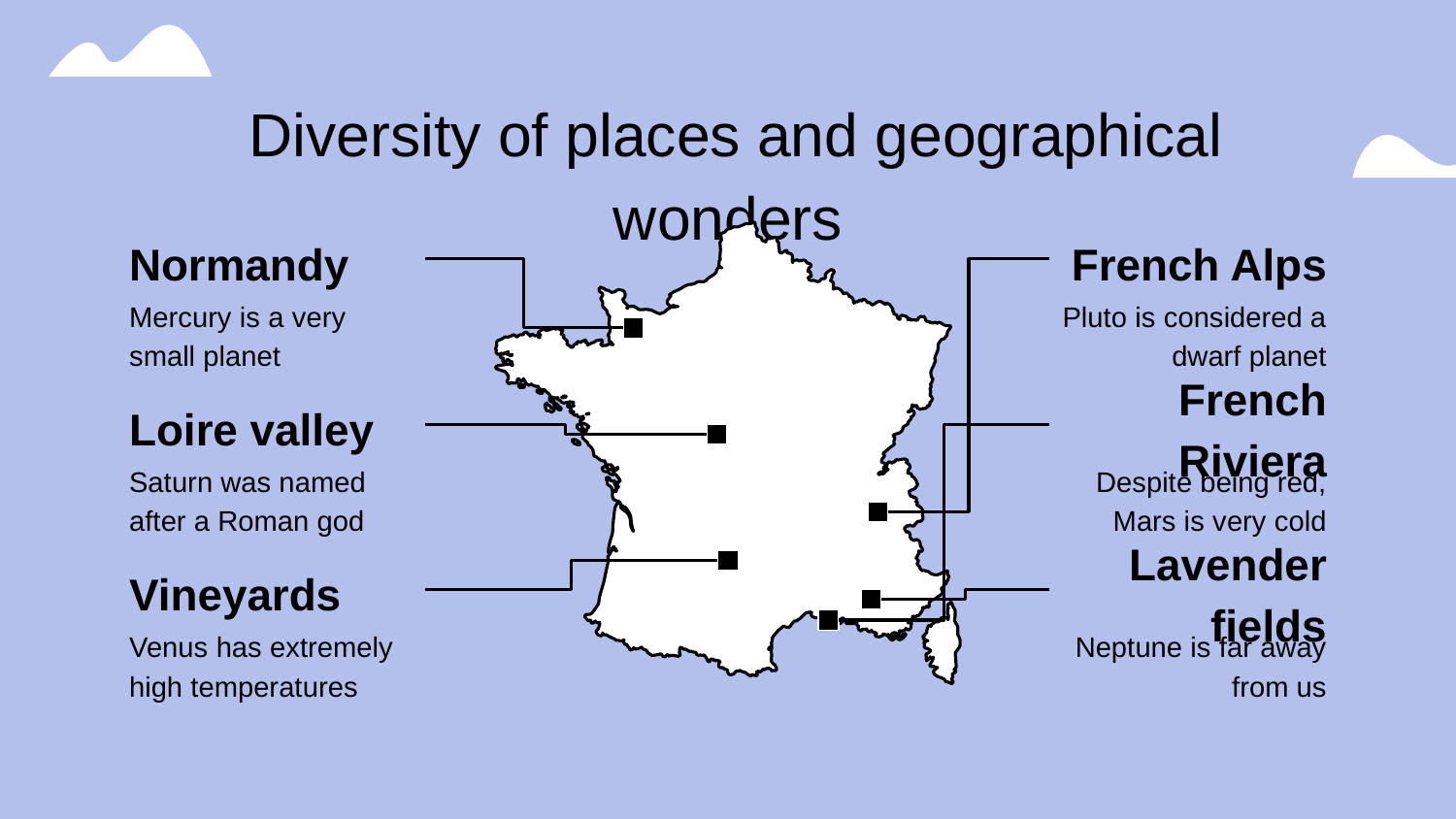

# Diversity of places and geographical wonders

Normandy
French Alps
Mercury is a very small planet
Pluto is considered a dwarf planet

Loire valley
French Riviera

Saturn was named after a Roman god
Despite being red, Mars is very cold

Vineyards
Lavender fields

Venus has extremely high temperatures
Neptune is far away from us